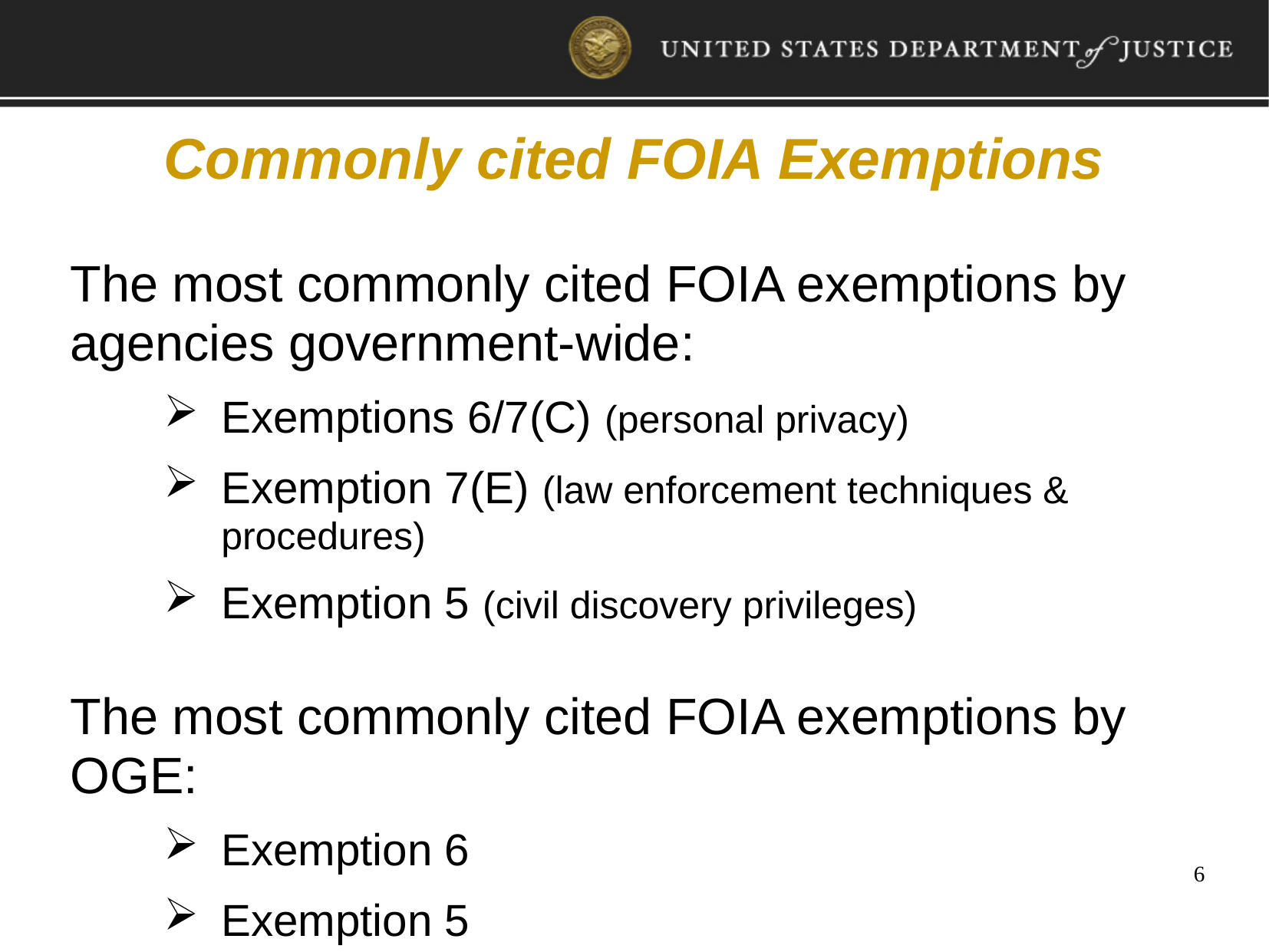

Commonly cited FOIA Exemptions
The most commonly cited FOIA exemptions by agencies government-wide:
Exemptions 6/7(C) (personal privacy)
Exemption 7(E) (law enforcement techniques & procedures)
Exemption 5 (civil discovery privileges)

The most commonly cited FOIA exemptions by OGE:
Exemption 6
Exemption 5
Exemption 3 (records exempted by statute)
6